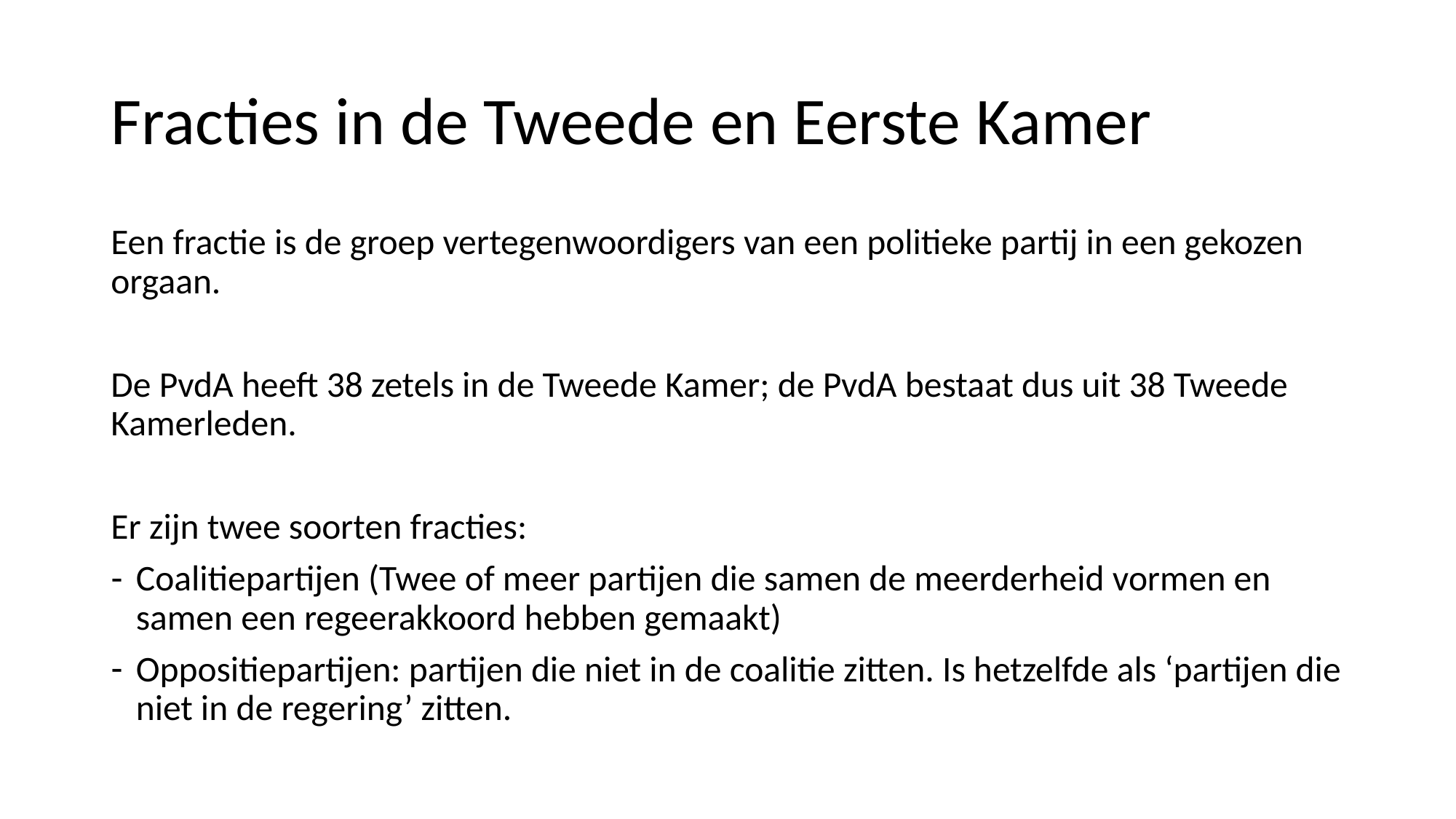

# Fracties in de Tweede en Eerste Kamer
Een fractie is de groep vertegenwoordigers van een politieke partij in een gekozen orgaan.

De PvdA heeft 38 zetels in de Tweede Kamer; de PvdA bestaat dus uit 38 Tweede Kamerleden.

Er zijn twee soorten fracties:
Coalitiepartijen (Twee of meer partijen die samen de meerderheid vormen en samen een regeerakkoord hebben gemaakt)
Oppositiepartijen: partijen die niet in de coalitie zitten. Is hetzelfde als ‘partijen die niet in de regering’ zitten.